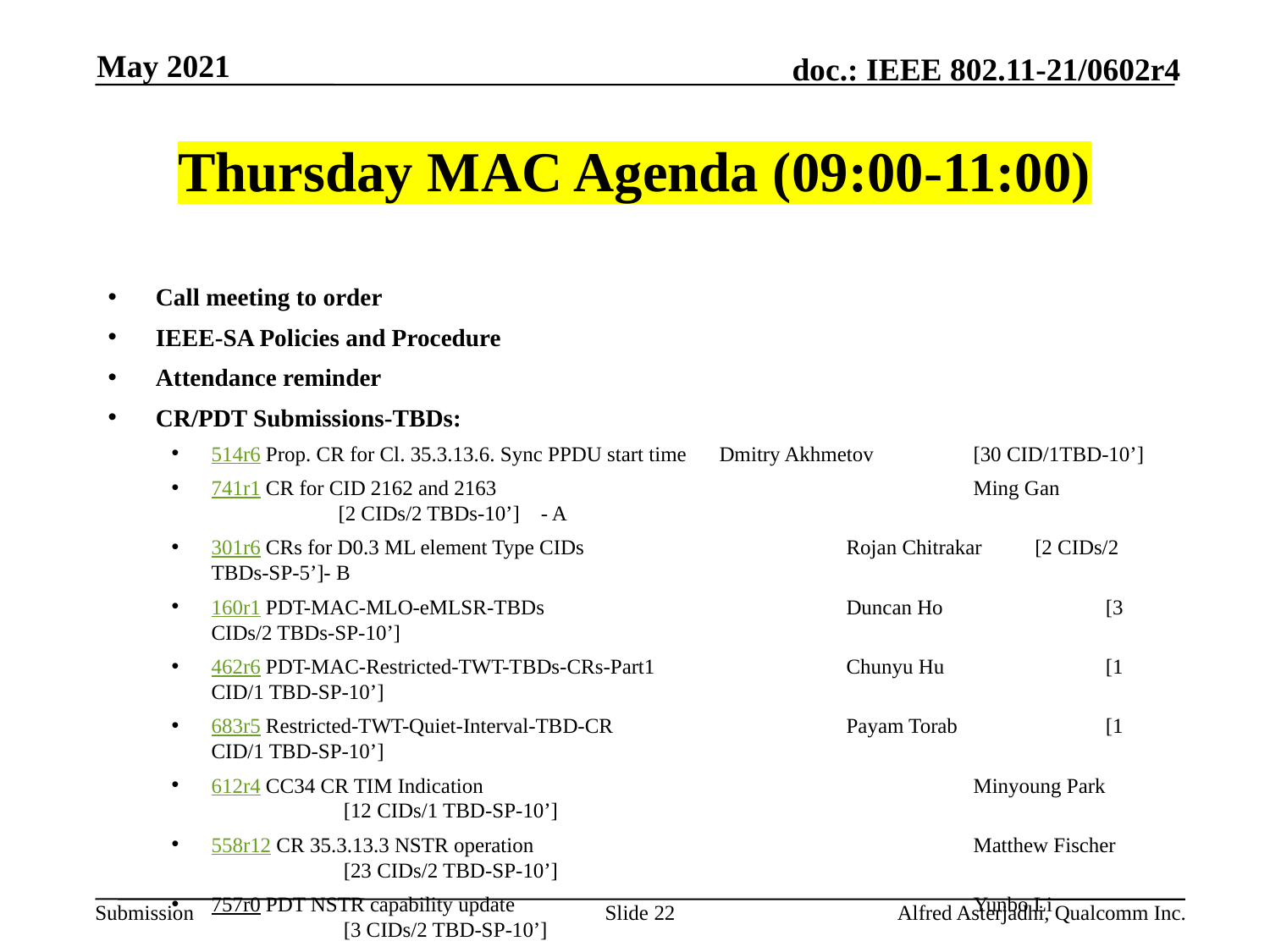

May 2021
# Thursday MAC Agenda (09:00-11:00)
Call meeting to order
IEEE-SA Policies and Procedure
Attendance reminder
CR/PDT Submissions-TBDs:
514r6 Prop. CR for Cl. 35.3.13.6. Sync PPDU start time 	Dmitry Akhmetov 	[30 CID/1TBD-10’]
741r1 CR for CID 2162 and 2163 				Ming Gan		[2 CIDs/2 TBDs-10’]    - A
301r6 CRs for D0.3 ML element Type CIDs			Rojan Chitrakar          [2 CIDs/2 TBDs-SP-5’]- B
160r1 PDT-MAC-MLO-eMLSR-TBDs			Duncan Ho		 [3 CIDs/2 TBDs-SP-10’]
462r6 PDT-MAC-Restricted-TWT-TBDs-CRs-Part1 		Chunyu Hu		 [1 CID/1 TBD-SP-10’]
683r5 Restricted-TWT-Quiet-Interval-TBD-CR 		Payam Torab		 [1 CID/1 TBD-SP-10’]
612r4 CC34 CR TIM Indication 				Minyoung Park	 [12 CIDs/1 TBD-SP-10’]
558r12 CR 35.3.13.3 NSTR operation				Matthew Fischer	 [23 CIDs/2 TBD-SP-10’]
757r0 PDT NSTR capability update				Yunbo Li		 [3 CIDs/2 TBD-SP-10’]
CR Submissions:
481r4 Res. for CC34 CIDs 4 channel switching quieting	Laurent Cariou 	[24 CID-SP-10’]
340r3 CR for CID 1977						Dibakar Das     	[  1 CID-SP-10’]

Slide 22
Alfred Asterjadhi, Qualcomm Inc.